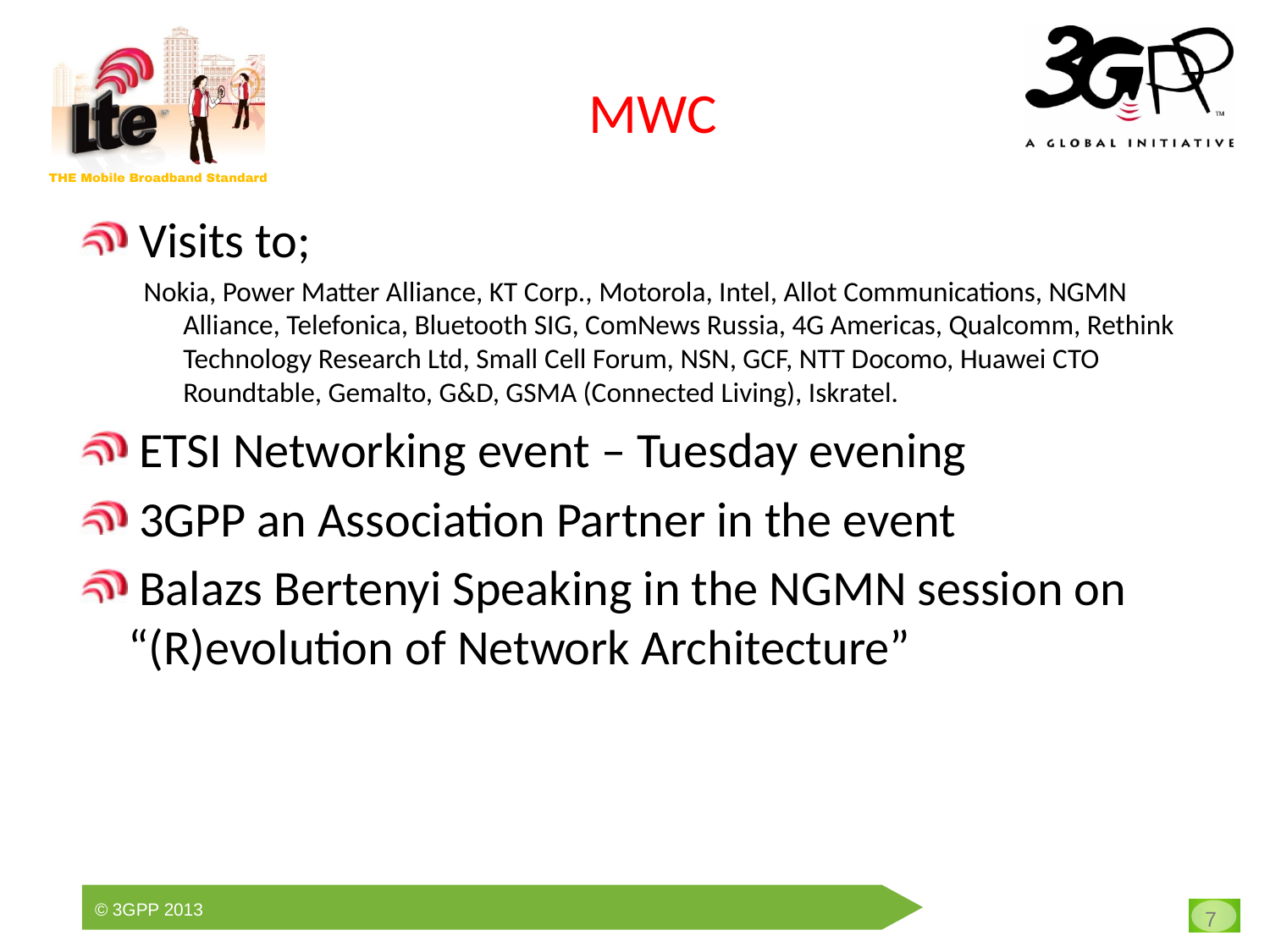

# MWC
 Visits to;
Nokia, Power Matter Alliance, KT Corp., Motorola, Intel, Allot Communications, NGMN Alliance, Telefonica, Bluetooth SIG, ComNews Russia, 4G Americas, Qualcomm, Rethink Technology Research Ltd, Small Cell Forum, NSN, GCF, NTT Docomo, Huawei CTO Roundtable, Gemalto, G&D, GSMA (Connected Living), Iskratel.
 ETSI Networking event – Tuesday evening
 3GPP an Association Partner in the event
 Balazs Bertenyi Speaking in the NGMN session on “(R)evolution of Network Architecture”